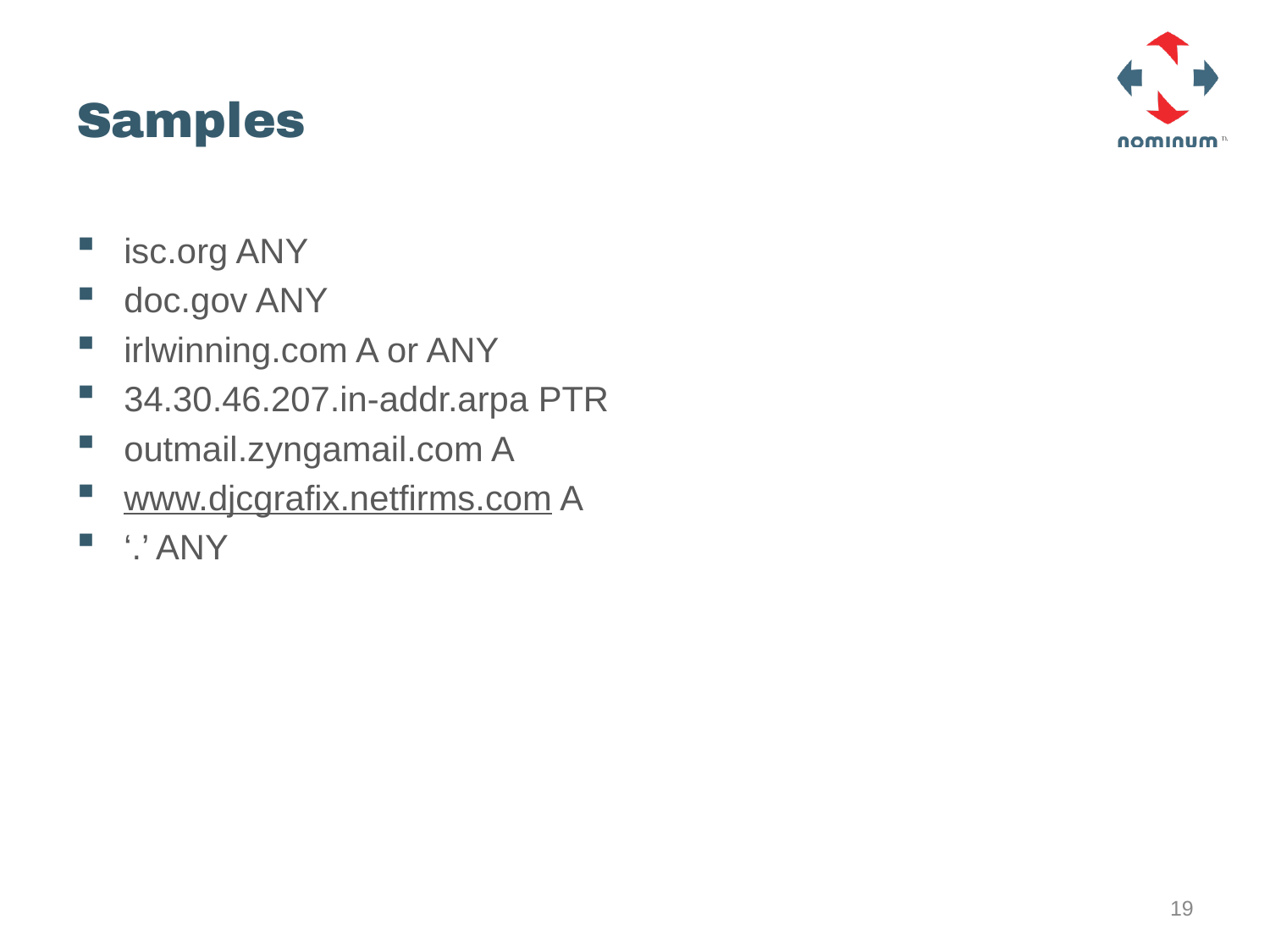

# Samples
isc.org ANY
doc.gov ANY
irlwinning.com A or ANY
34.30.46.207.in-addr.arpa PTR
outmail.zyngamail.com A
www.djcgrafix.netfirms.com A
‘.’ ANY

19